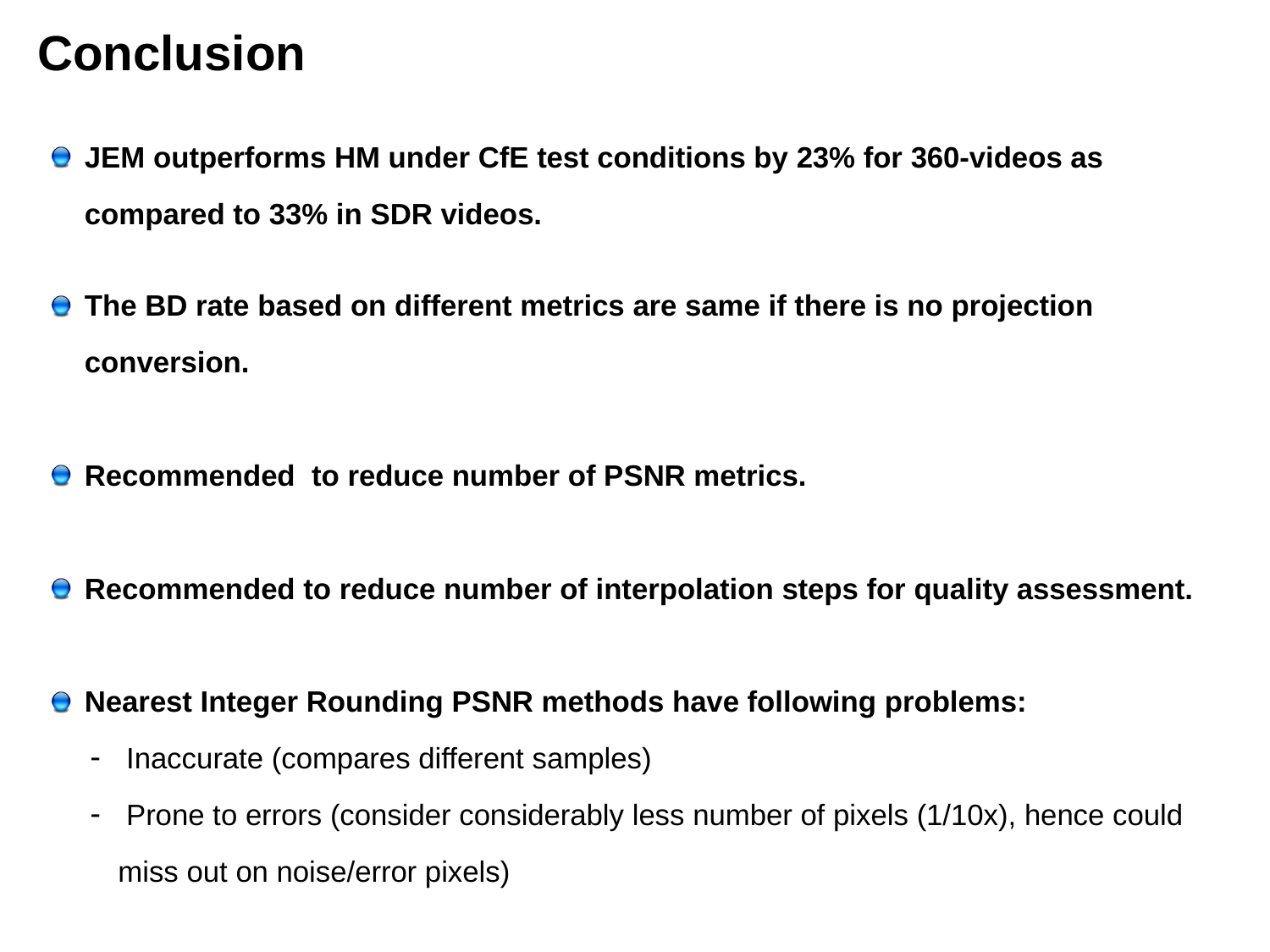

# Conclusion
JEM outperforms HM under CfE test conditions by 23% for 360-videos as           compared to 33% in SDR videos.
The BD rate based on different metrics are same if there is no projection            conversion.
Recommended  to reduce number of PSNR metrics.
Recommended to reduce number of interpolation steps for quality assessment.
Nearest Integer Rounding PSNR methods have following problems:
 Inaccurate (compares different samples)
 Prone to errors (consider considerably less number of pixels (1/10x), hence could miss out on noise/error pixels)